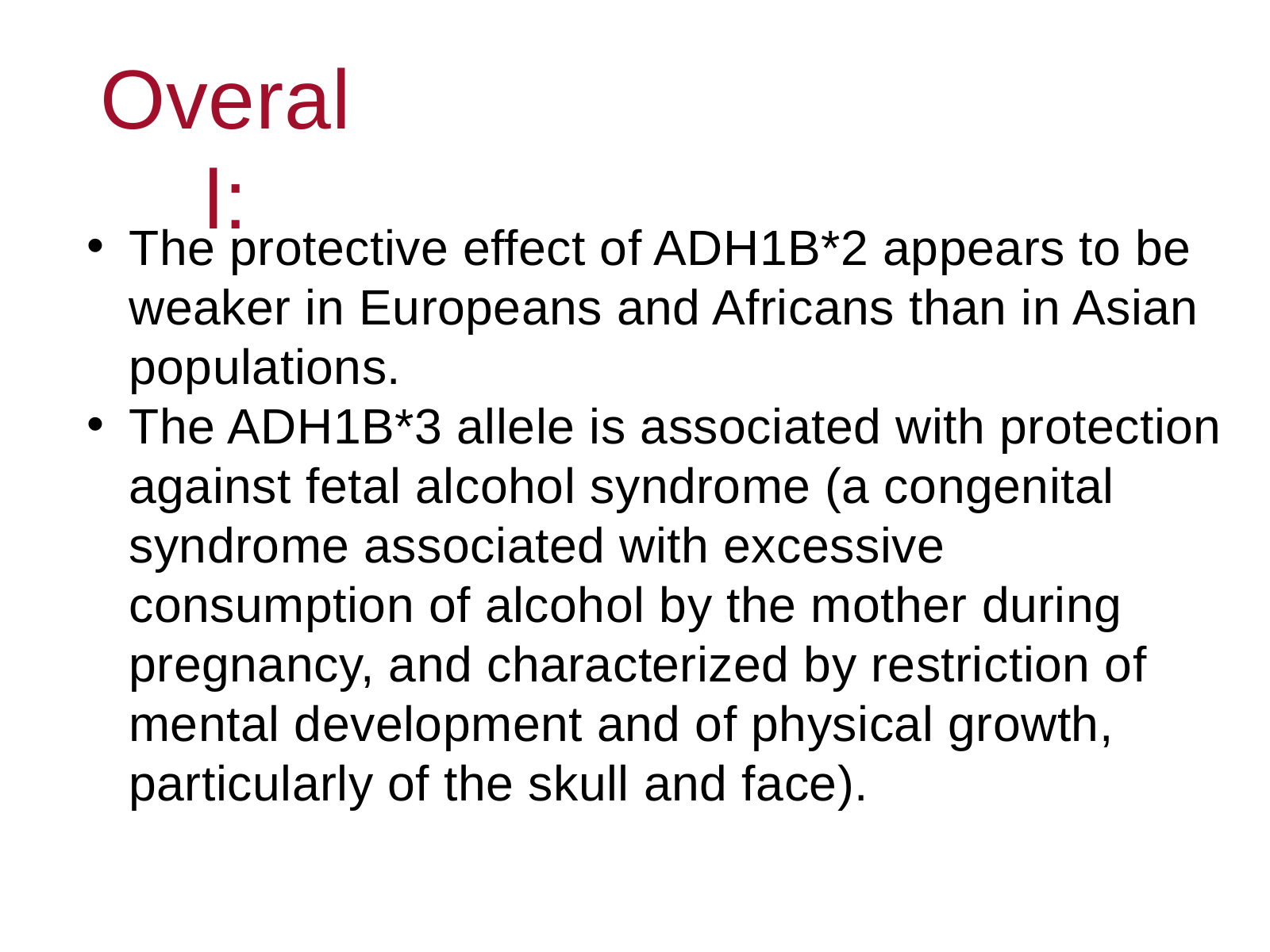

Overall:
The protective effect of ADH1B*2 appears to be weaker in Europeans and Africans than in Asian populations.
The ADH1B*3 allele is associated with protection against fetal alcohol syndrome (a congenital syndrome associated with excessive consumption of alcohol by the mother during pregnancy, and characterized by restriction of mental development and of physical growth, particularly of the skull and face).